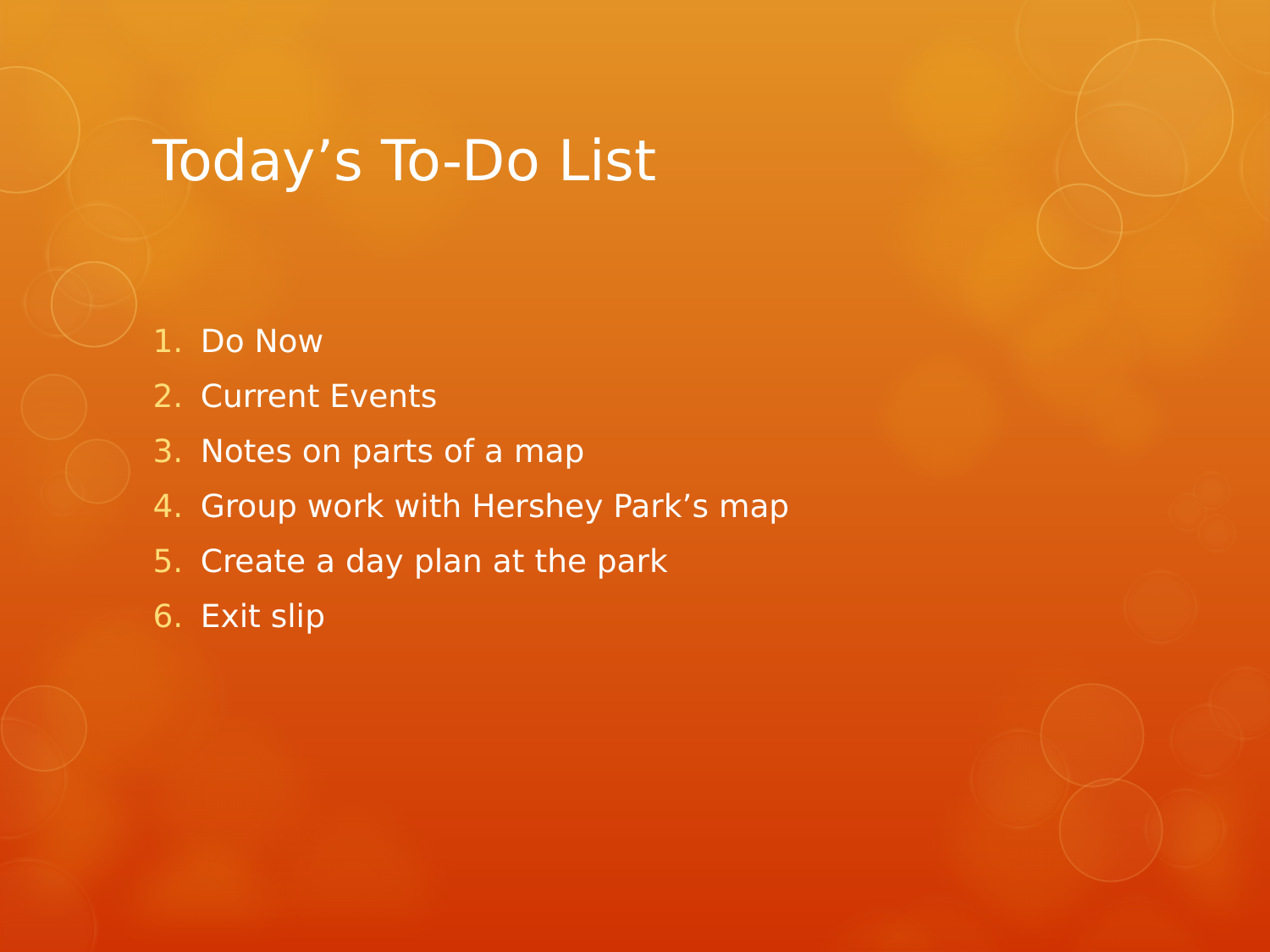

# Today’s To-Do List
Do Now
Current Events
Notes on parts of a map
Group work with Hershey Park’s map
Create a day plan at the park
Exit slip